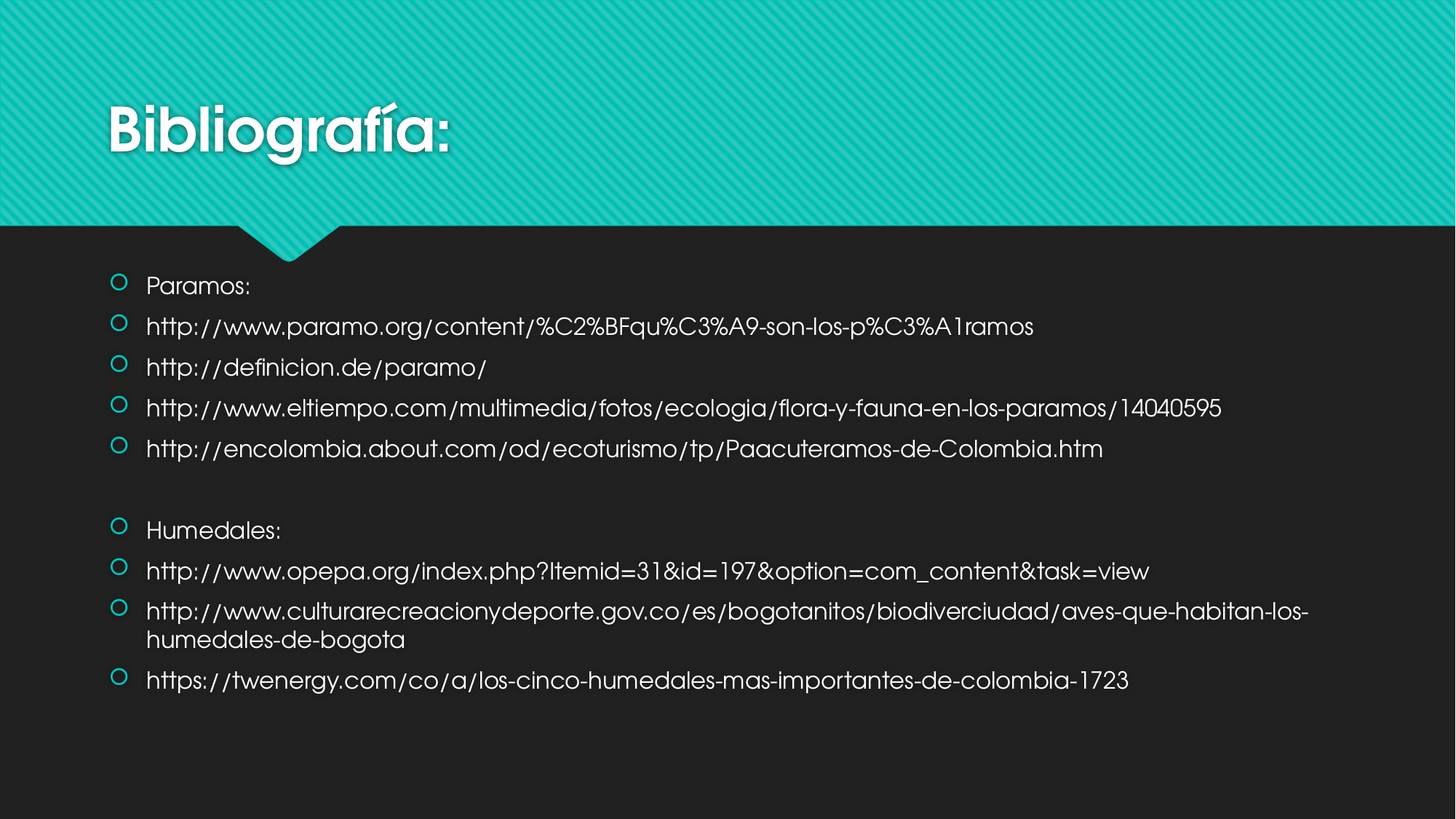

# Bibliografía:
Paramos:
http://www.paramo.org/content/%C2%BFqu%C3%A9-son-los-p%C3%A1ramos
http://definicion.de/paramo/
http://www.eltiempo.com/multimedia/fotos/ecologia/flora-y-fauna-en-los-paramos/14040595
http://encolombia.about.com/od/ecoturismo/tp/Paacuteramos-de-Colombia.htm

Humedales:
http://www.opepa.org/index.php?Itemid=31&id=197&option=com_content&task=view
http://www.culturarecreacionydeporte.gov.co/es/bogotanitos/biodiverciudad/aves-que-habitan-los-humedales-de-bogota
https://twenergy.com/co/a/los-cinco-humedales-mas-importantes-de-colombia-1723